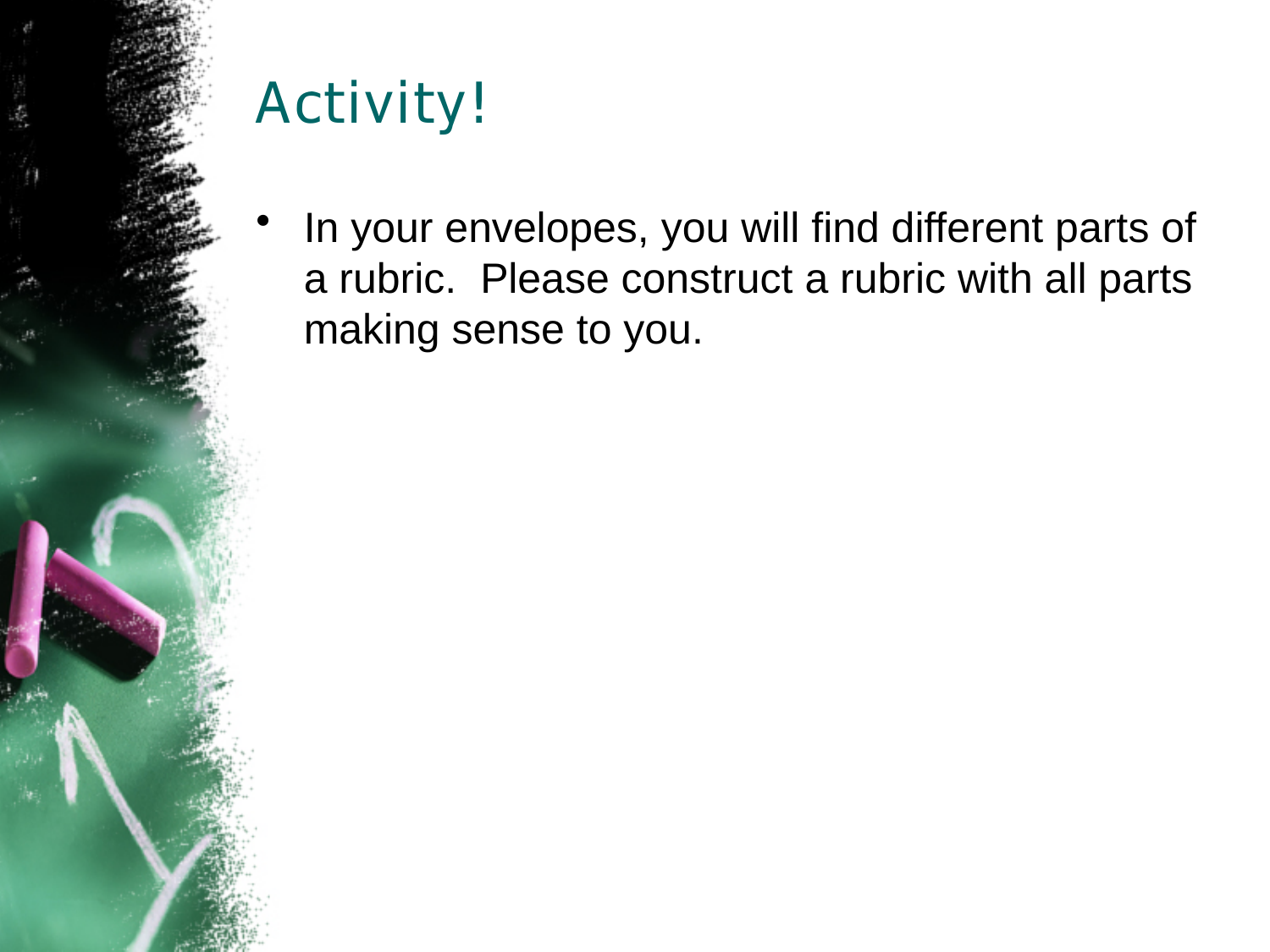

# Activity!
In your envelopes, you will find different parts of a rubric.  Please construct a rubric with all parts making sense to you.